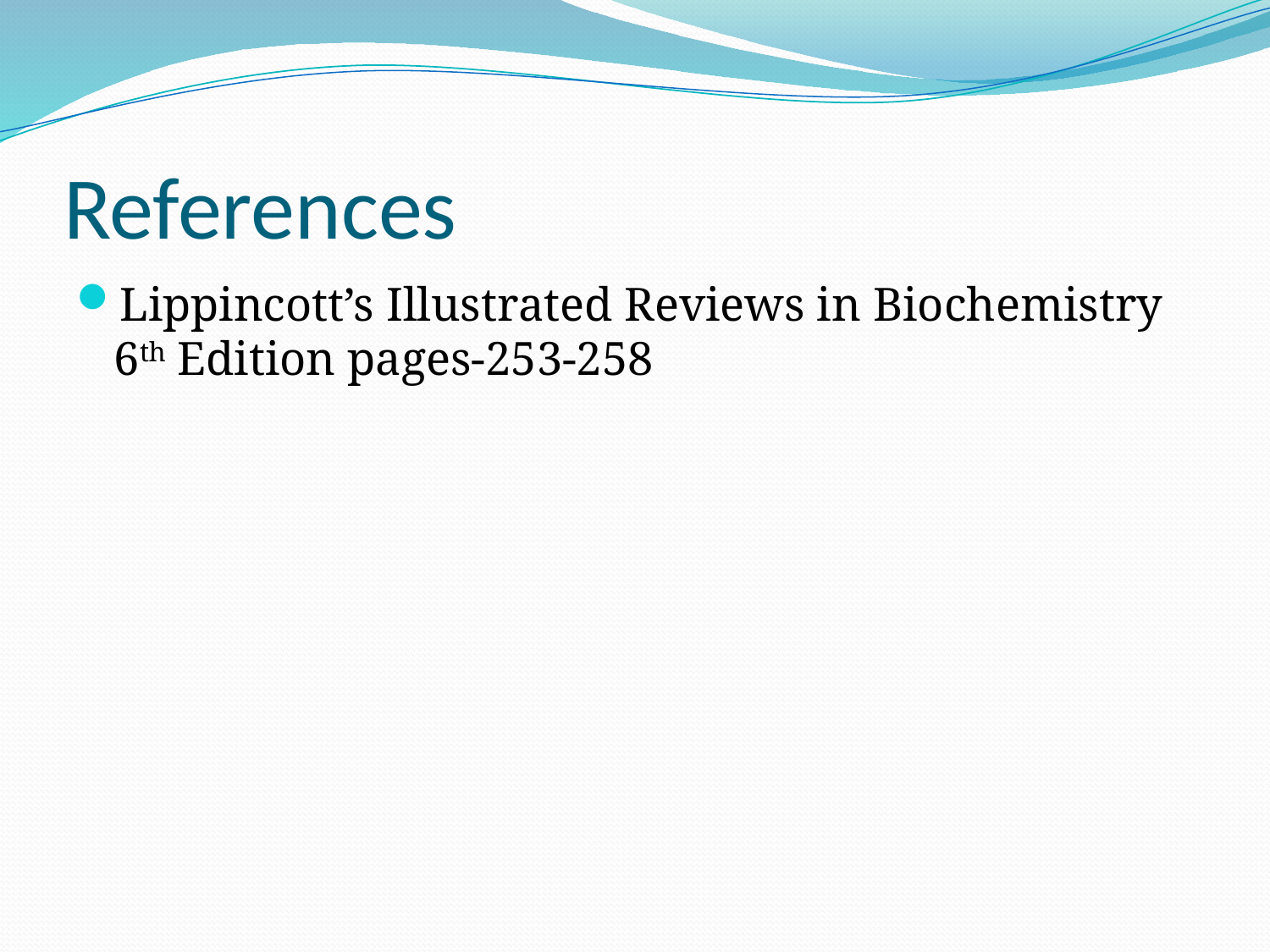

# References
Lippincott’s Illustrated Reviews in Biochemistry 6th Edition pages-253-258